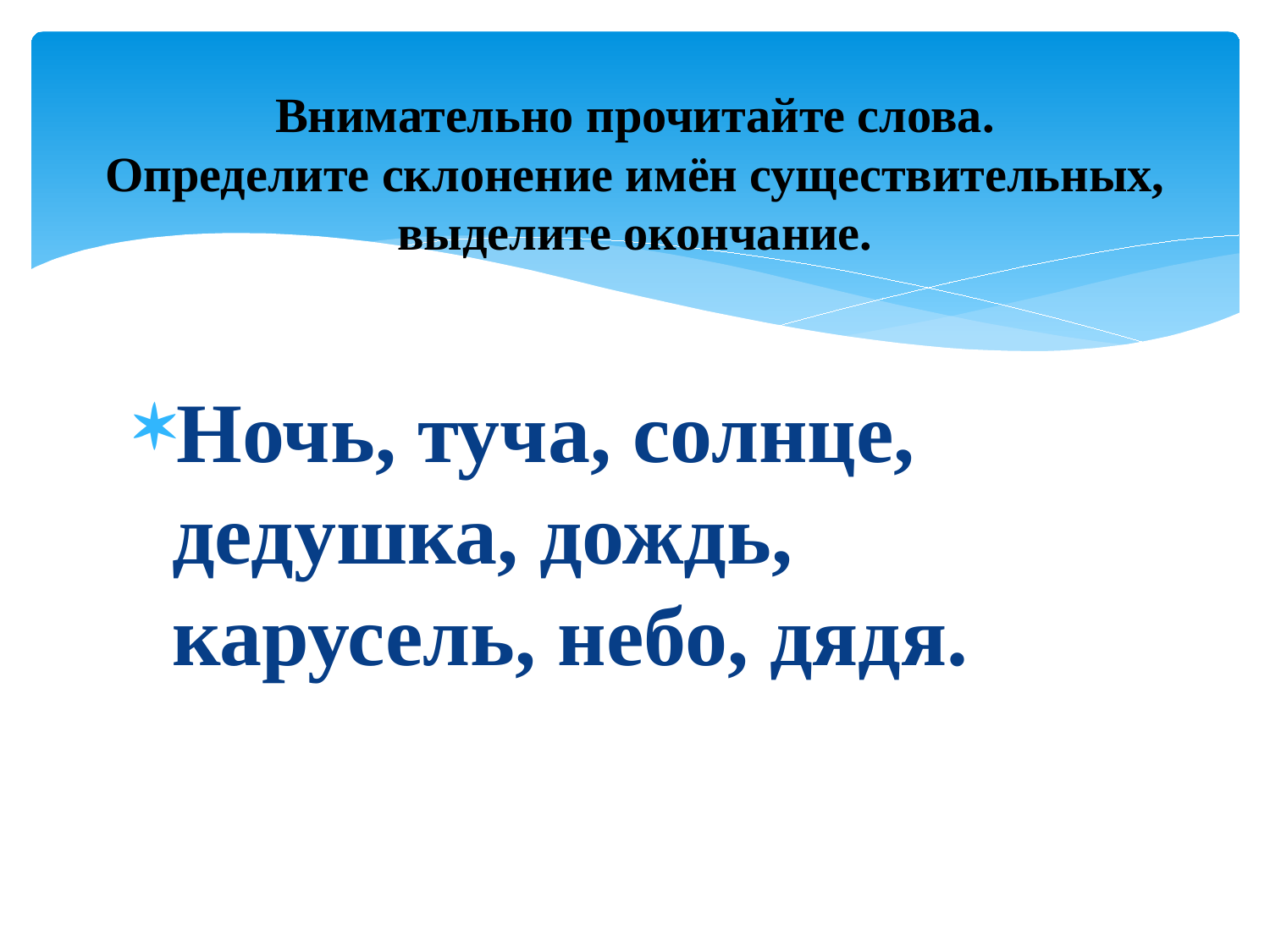

# Внимательно прочитайте слова. Определите склонение имён существительных, выделите окончание.
Ночь, туча, солнце, дедушка, дождь, карусель, небо, дядя.